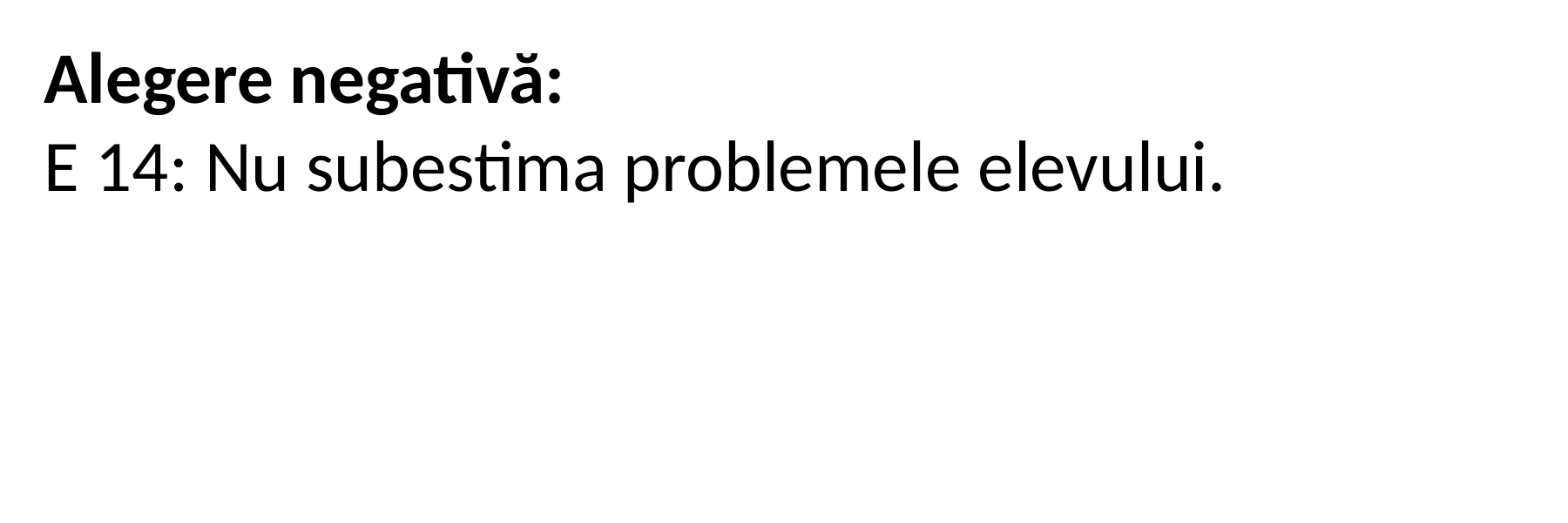

Alegere negativă:
E 14: Nu subestima problemele elevului.